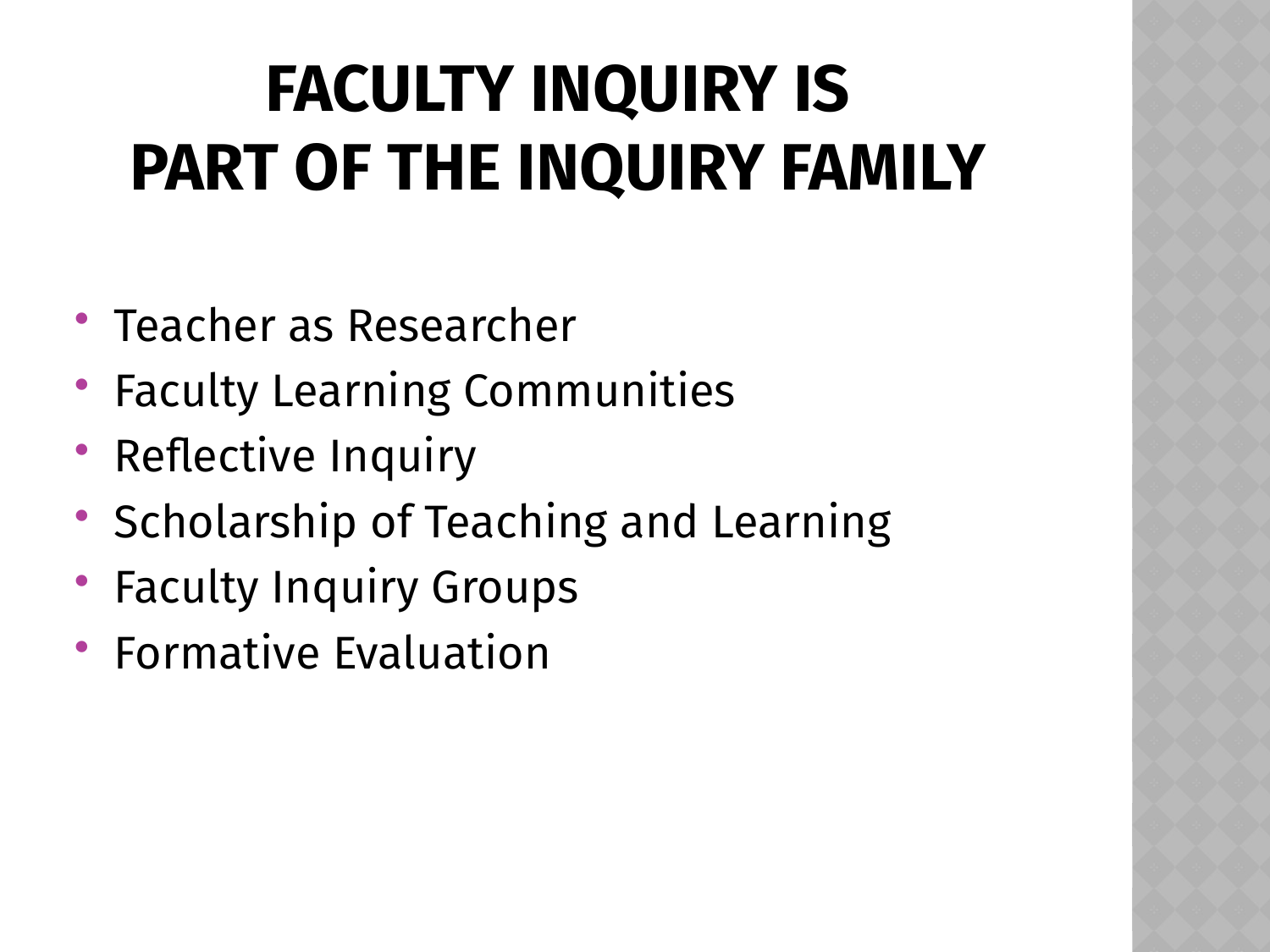

# Faculty Inquiry is Part of the Inquiry Family

Teacher as Researcher
Faculty Learning Communities
Reflective Inquiry
Scholarship of Teaching and Learning
Faculty Inquiry Groups
Formative Evaluation